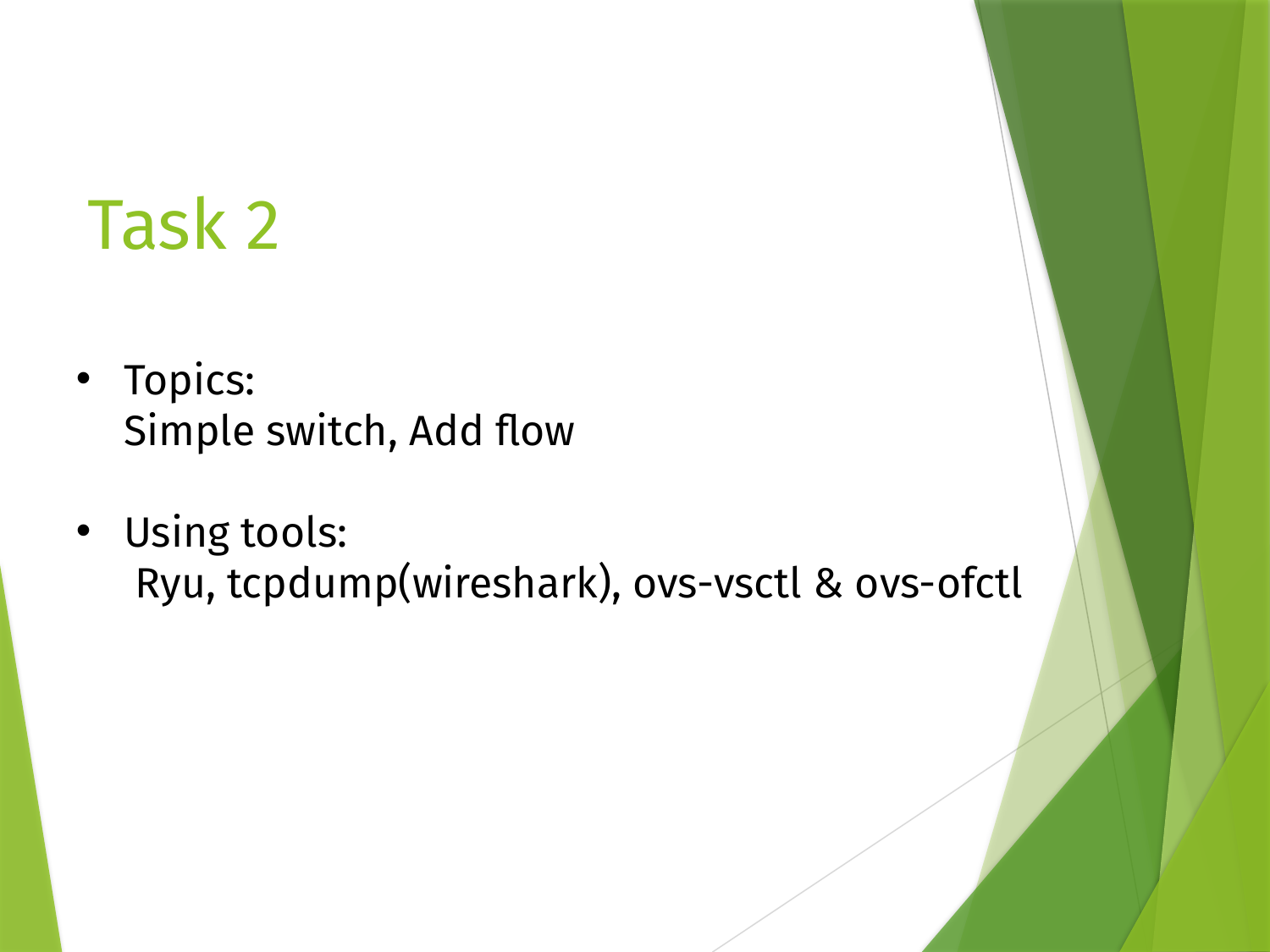

# Task 2
Topics:
Simple switch, Add flow

Using tools:
 Ryu, tcpdump(wireshark), ovs-vsctl & ovs-ofctl